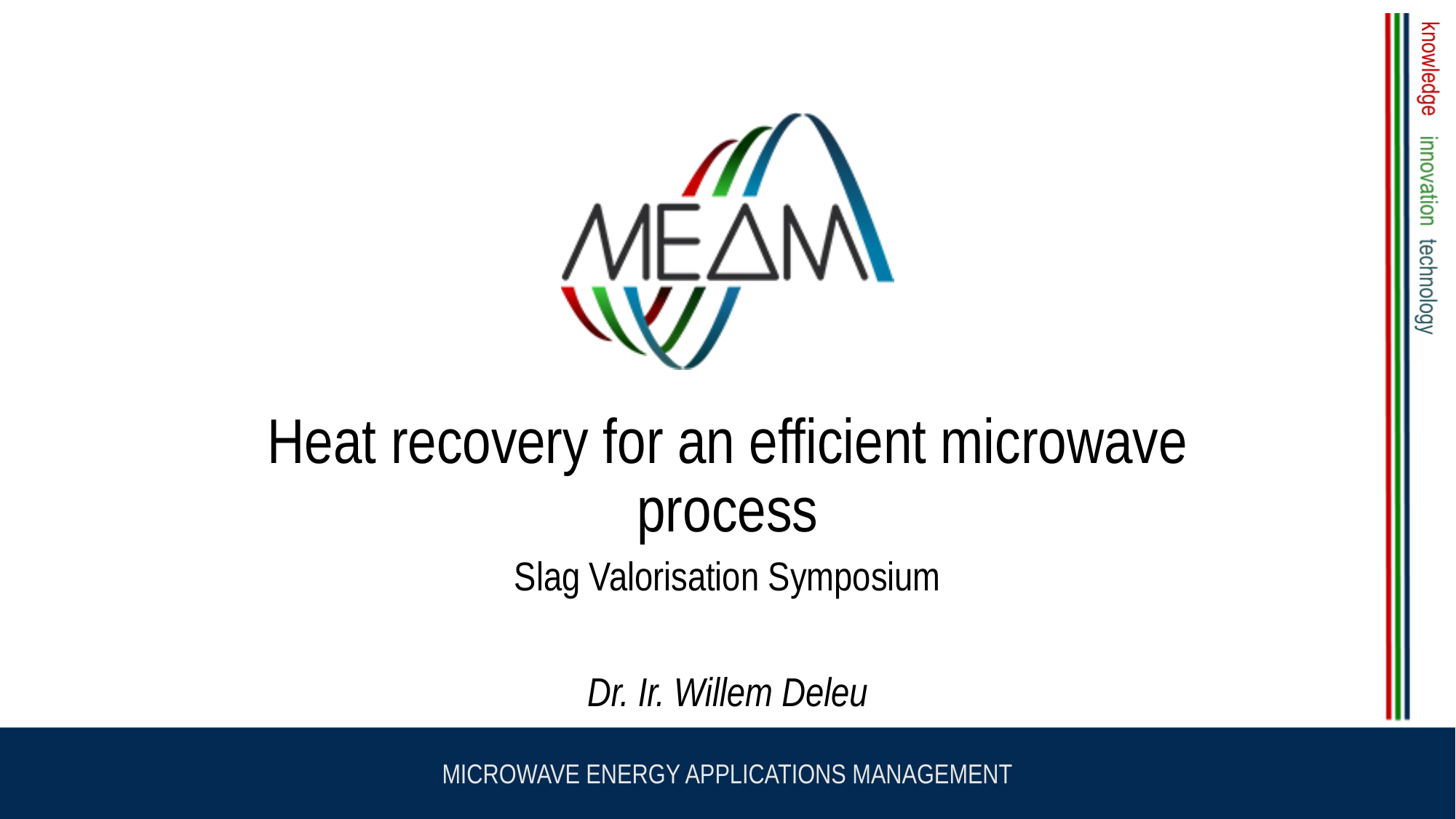

# Heat recovery for an efficient microwave process
Slag Valorisation Symposium

Dr. Ir. Willem Deleu